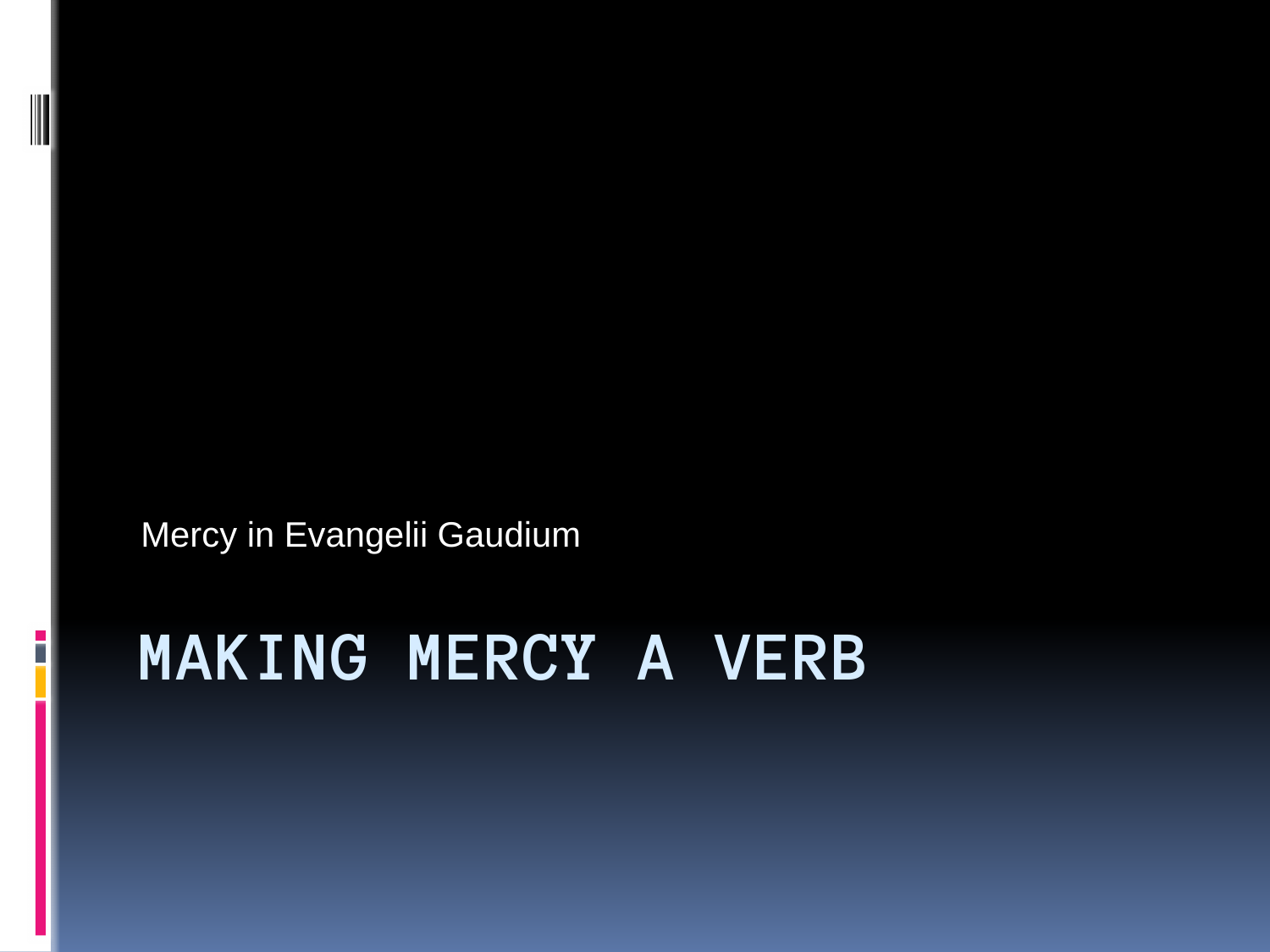

Mercy in Evangelii Gaudium

# Making Mercy a Verb